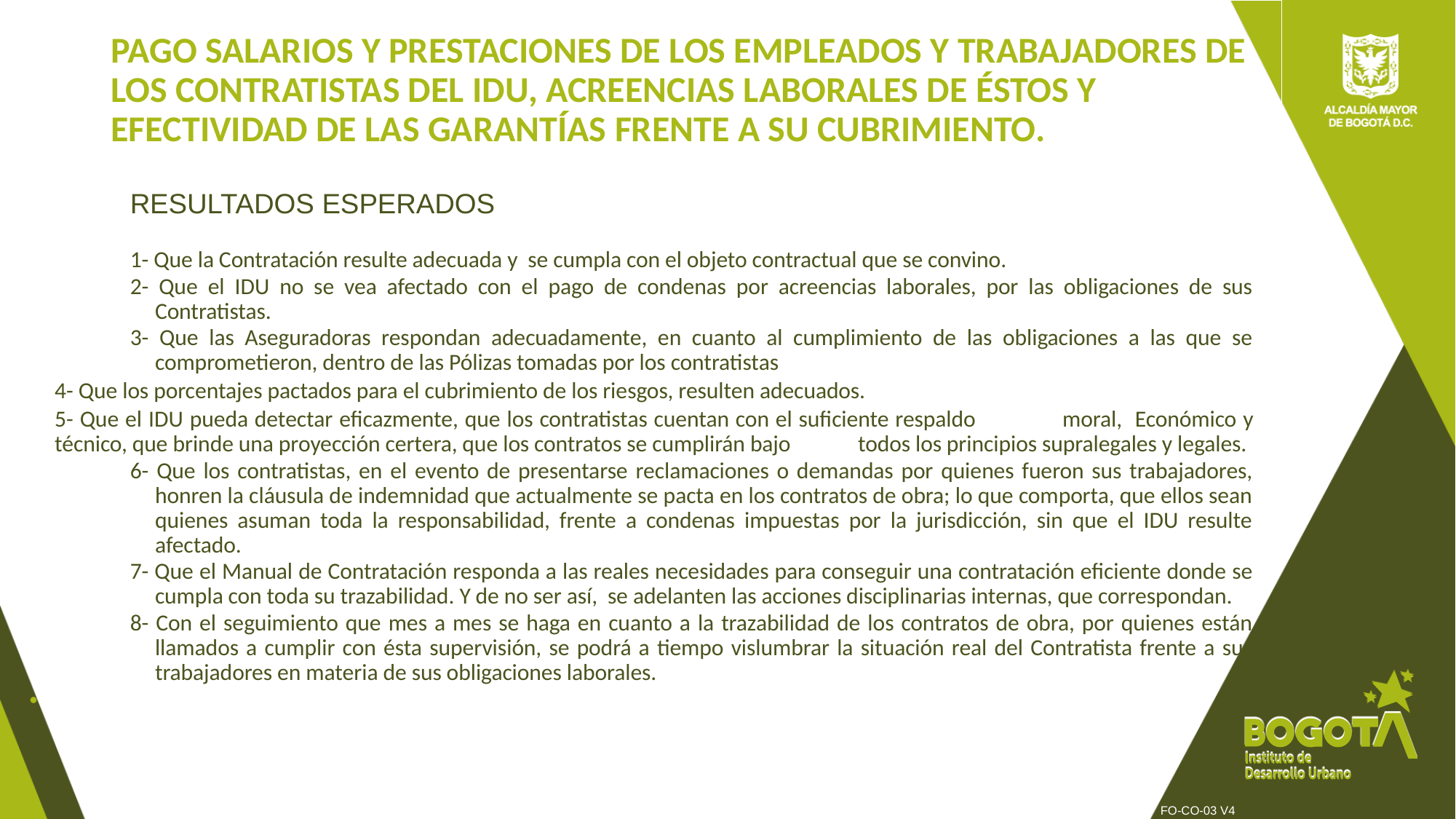

# PAGO SALARIOS Y PRESTACIONES DE LOS EMPLEADOS Y TRABAJADORES DE LOS CONTRATISTAS DEL IDU, ACREENCIAS LABORALES DE ÉSTOS Y EFECTIVIDAD DE LAS GARANTÍAS FRENTE A SU CUBRIMIENTO.
RESULTADOS ESPERADOS

1- Que la Contratación resulte adecuada y  se cumpla con el objeto contractual que se convino.
2- Que el IDU no se vea afectado con el pago de condenas por acreencias laborales, por las obligaciones de sus Contratistas.
3- Que las Aseguradoras respondan adecuadamente, en cuanto al cumplimiento de las obligaciones a las que se comprometieron, dentro de las Pólizas tomadas por los contratistas
 		4- Que los porcentajes pactados para el cubrimiento de los riesgos, resulten adecuados.
 		5- Que el IDU pueda detectar eficazmente, que los contratistas cuentan con el suficiente respaldo 	     	moral,  Económico y técnico, que brinde una proyección certera, que los contratos se cumplirán bajo 	      	todos los principios supralegales y legales.
6- Que los contratistas, en el evento de presentarse reclamaciones o demandas por quienes fueron sus trabajadores, honren la cláusula de indemnidad que actualmente se pacta en los contratos de obra; lo que comporta, que ellos sean quienes asuman toda la responsabilidad, frente a condenas impuestas por la jurisdicción, sin que el IDU resulte afectado.
7- Que el Manual de Contratación responda a las reales necesidades para conseguir una contratación eficiente donde se cumpla con toda su trazabilidad. Y de no ser así,  se adelanten las acciones disciplinarias internas, que correspondan.
8- Con el seguimiento que mes a mes se haga en cuanto a la trazabilidad de los contratos de obra, por quienes están llamados a cumplir con ésta supervisión, se podrá a tiempo vislumbrar la situación real del Contratista frente a sus trabajadores en materia de sus obligaciones laborales.